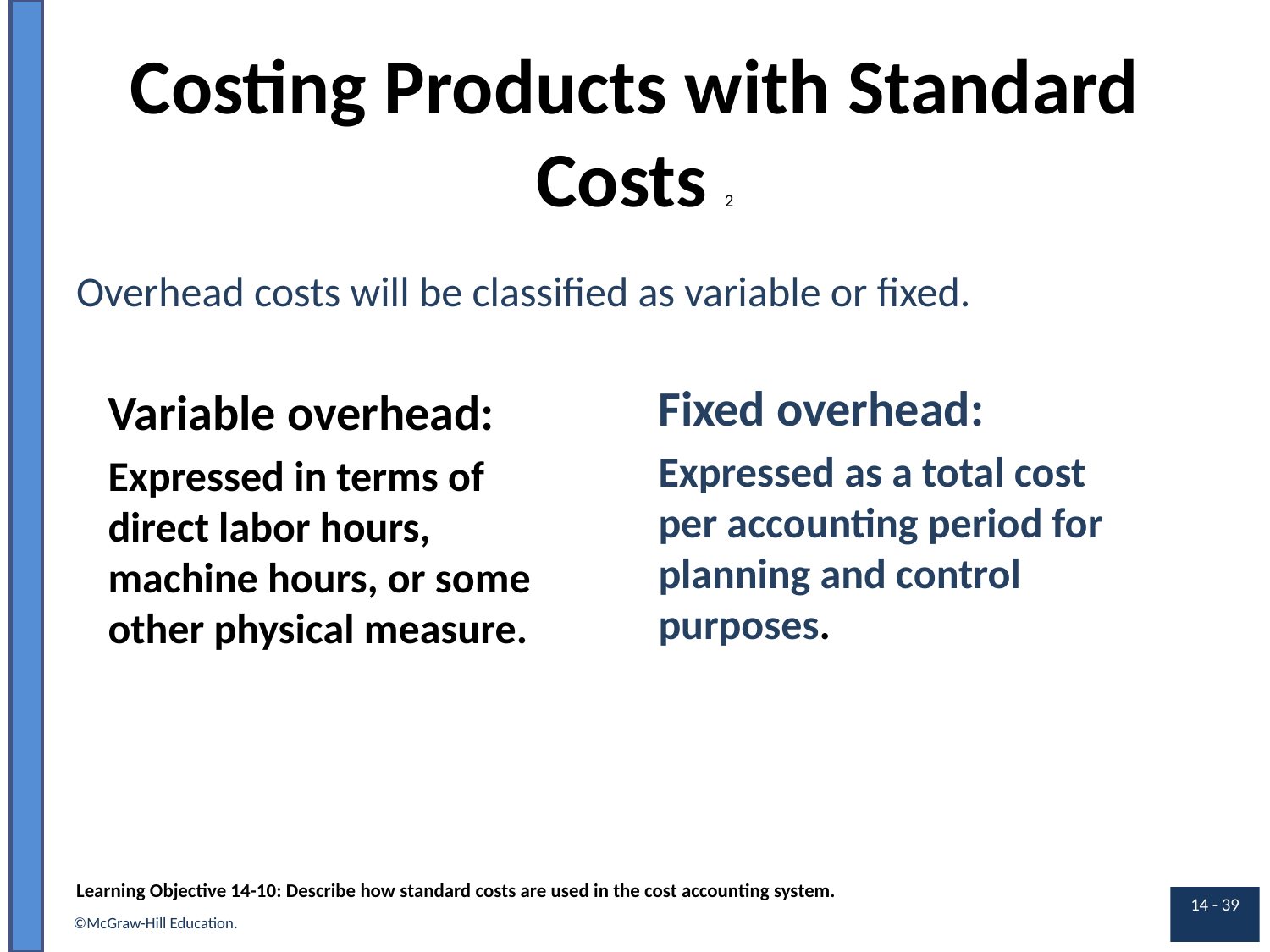

# Costing Products with Standard Costs 2
Overhead costs will be classified as variable or fixed.
Fixed overhead:
Expressed as a total cost per accounting period for planning and control purposes.
Variable overhead:
Expressed in terms of direct labor hours, machine hours, or some other physical measure.
Learning Objective 14-10: Describe how standard costs are used in the cost accounting system.